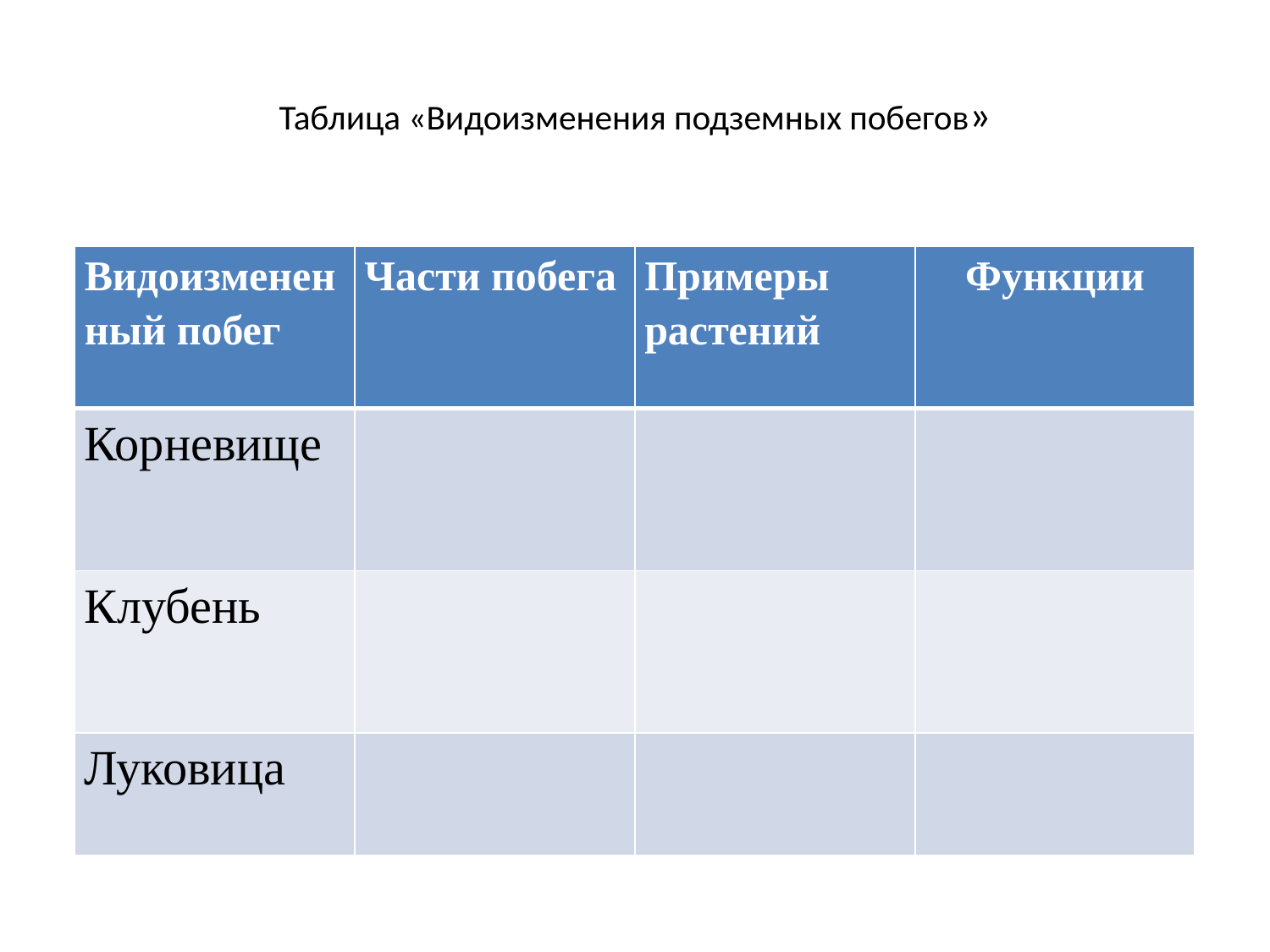

# Таблица «Видоизменения подземных побегов»

| Видоизмененный побег | Части побега | Примеры растений | Функции |
| --- | --- | --- | --- |
| Корневище |  |  |  |
| Клубень |  |  |  |
| Луковица |  |  |  |